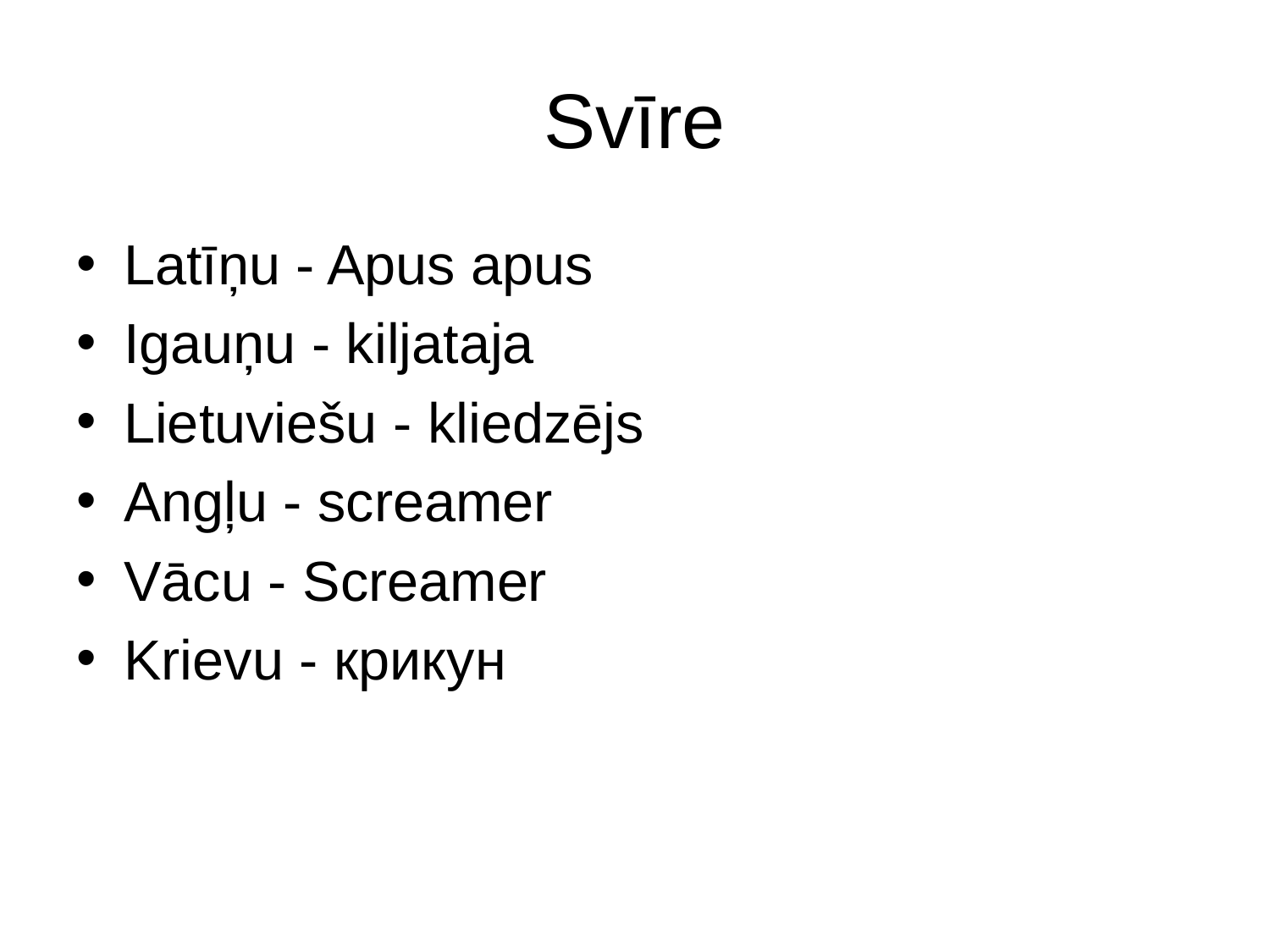

# Svīre
Latīņu - Apus apus
Igauņu - kiljataja
Lietuviešu - kliedzējs
Angļu - screamer
Vācu - Screamer
Krievu - крикун